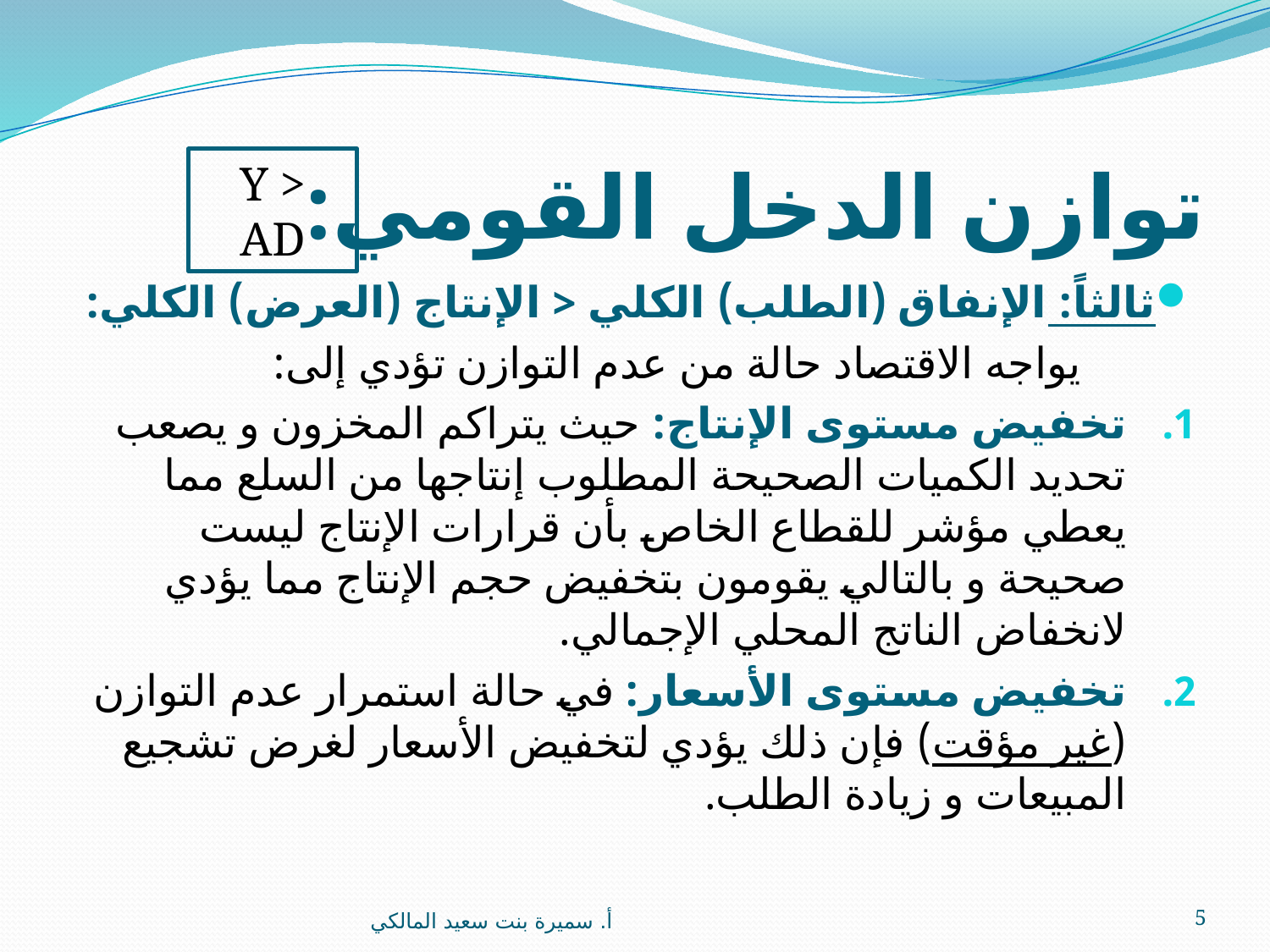

# توازن الدخل القومي:
Y > AD
ثالثاً: الإنفاق (الطلب) الكلي < الإنتاج (العرض) الكلي:
          يواجه الاقتصاد حالة من عدم التوازن تؤدي إلى:
تخفيض مستوى الإنتاج: حيث يتراكم المخزون و يصعب تحديد الكميات الصحيحة المطلوب إنتاجها من السلع مما يعطي مؤشر للقطاع الخاص بأن قرارات الإنتاج ليست صحيحة و بالتالي يقومون بتخفيض حجم الإنتاج مما يؤدي لانخفاض الناتج المحلي الإجمالي.
تخفيض مستوى الأسعار: في حالة استمرار عدم التوازن (غير مؤقت) فإن ذلك يؤدي لتخفيض الأسعار لغرض تشجيع المبيعات و زيادة الطلب.
أ. سميرة بنت سعيد المالكي
5